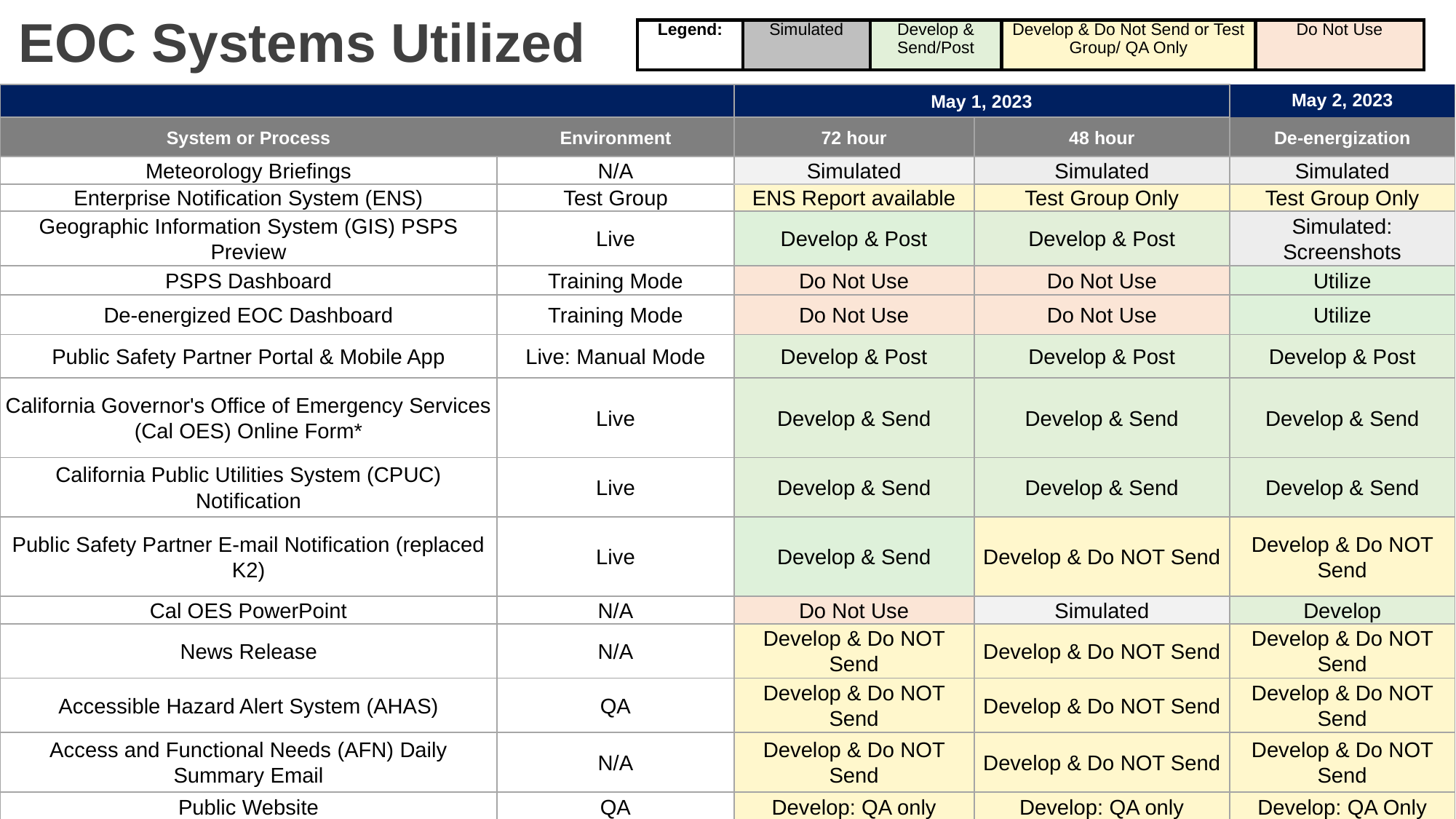

EOC Systems Utilized
| Legend: | Simulated | Develop & Send/Post | Develop & Do Not Send or Test Group/ QA Only | Do Not Use |
| --- | --- | --- | --- | --- |
|  |  | May 1, 2023 |  | May 2, 2023 |
| --- | --- | --- | --- | --- |
| System or Process | Environment | 72 hour | 48 hour | De-energization |
| Meteorology Briefings | N/A | Simulated | Simulated | Simulated |
| Enterprise Notification System (ENS) | Test Group | ENS Report available | Test Group Only | Test Group Only |
| Geographic Information System (GIS) PSPS Preview | Live | Develop & Post | Develop & Post | Simulated: Screenshots |
| PSPS Dashboard | Training Mode | Do Not Use | Do Not Use | Utilize |
| De-energized EOC Dashboard | Training Mode | Do Not Use | Do Not Use | Utilize |
| Public Safety Partner Portal & Mobile App | Live: Manual Mode | Develop & Post | Develop & Post | Develop & Post |
| California Governor's Office of Emergency Services (Cal OES) Online Form\* | Live | Develop & Send | Develop & Send | Develop & Send |
| California Public Utilities System (CPUC) Notification | Live | Develop & Send | Develop & Send | Develop & Send |
| Public Safety Partner E-mail Notification (replaced K2) | Live | Develop & Send | Develop & Do NOT Send | Develop & Do NOT Send |
| Cal OES PowerPoint | N/A | Do Not Use | Simulated | Develop |
| News Release | N/A | Develop & Do NOT Send | Develop & Do NOT Send | Develop & Do NOT Send |
| Accessible Hazard Alert System (AHAS) | QA | Develop & Do NOT Send | Develop & Do NOT Send | Develop & Do NOT Send |
| Access and Functional Needs (AFN) Daily Summary Email | N/A | Develop & Do NOT Send | Develop & Do NOT Send | Develop & Do NOT Send |
| Public Website | QA | Develop: QA only | Develop: QA only | Develop: QA Only |